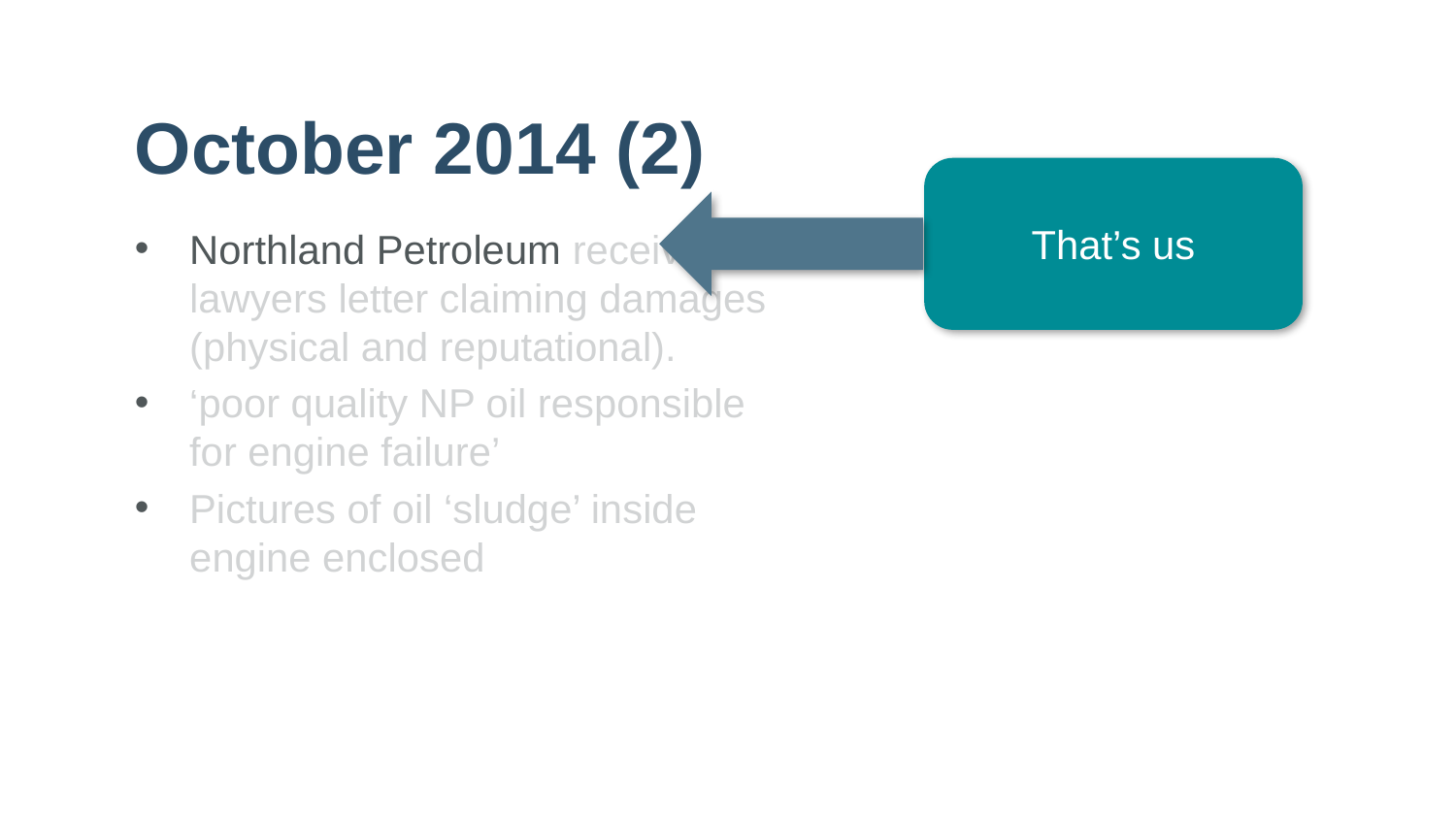

# October 2014 (2)
That’s us

Northland Petroleum receive lawyers letter claiming damages (physical and reputational).
‘poor quality NP oil responsible for engine failure’
Pictures of oil ‘sludge’ inside engine enclosed